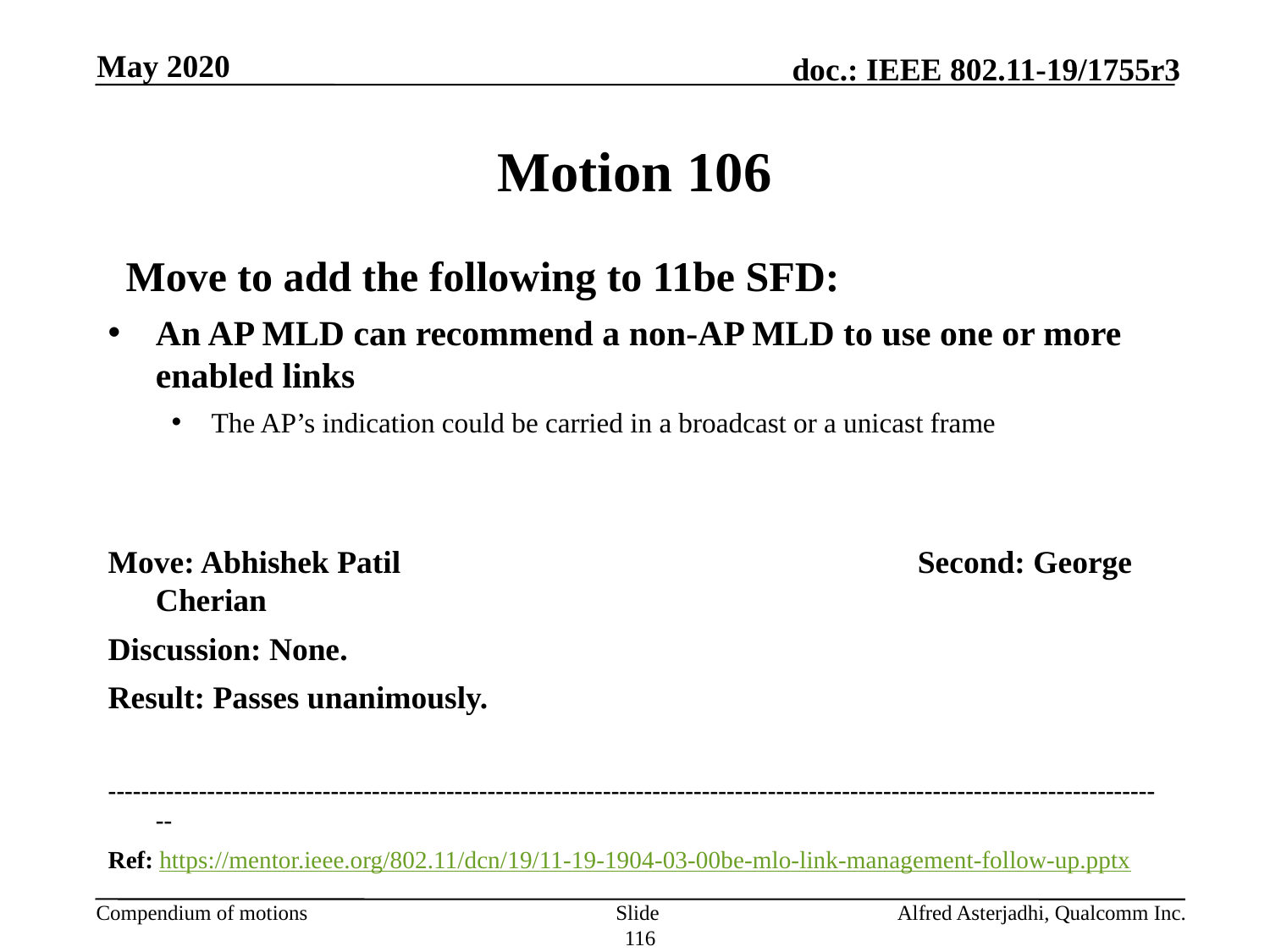

May 2020
# Motion 106
  Move to add the following to 11be SFD:
An AP MLD can recommend a non-AP MLD to use one or more enabled links
The AP’s indication could be carried in a broadcast or a unicast frame

Move: Abhishek Patil					Second: George Cherian
Discussion: None.
Result: Passes unanimously.

---------------------------------------------------------------------------------------------------------------------------------
Ref: https://mentor.ieee.org/802.11/dcn/19/11-19-1904-03-00be-mlo-link-management-follow-up.pptx

Slide 116
Alfred Asterjadhi, Qualcomm Inc.